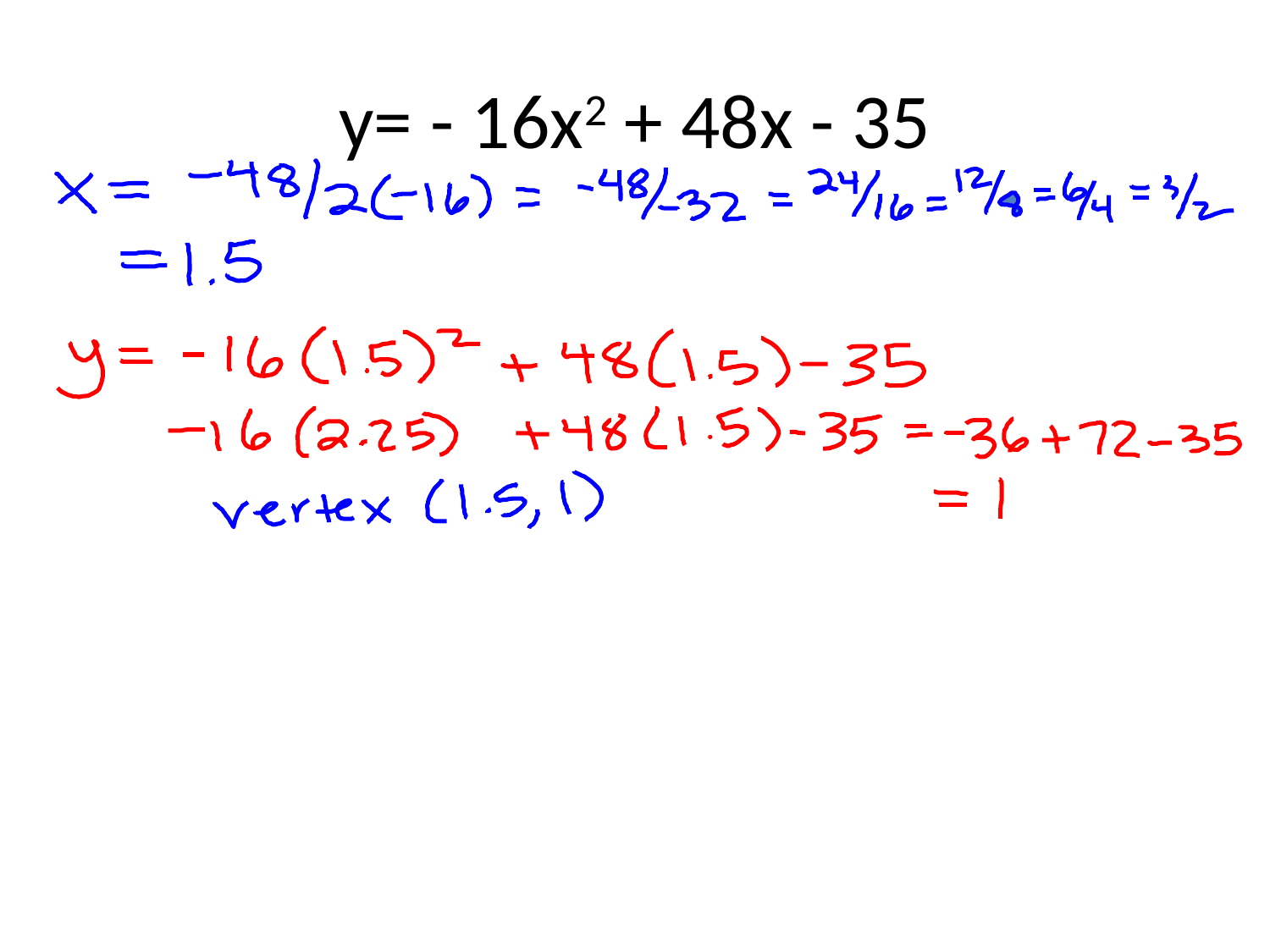

# y= - 16x2 + 48x - 35